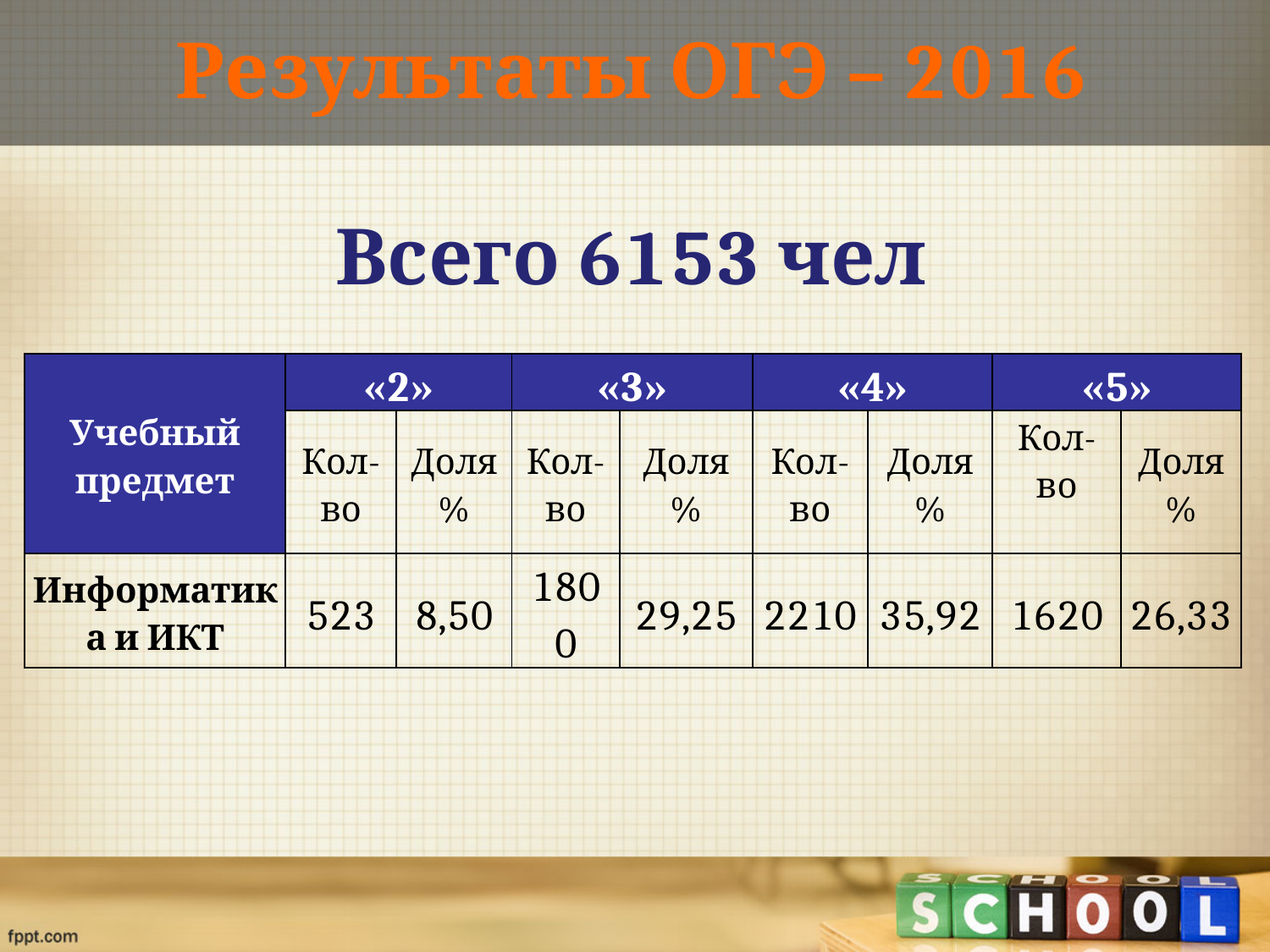

# Результаты ОГЭ – 2016 Всего 6153 чел
| Учебный предмет | «2» |  | «3» |  | «4» |  | «5» |  |
| --- | --- | --- | --- | --- | --- | --- | --- | --- |
|  | Кол-во | Доля % | Кол-во | Доля % | Кол-во | Доля % | Кол-во | Доля % |
| Информатика и ИКТ | 523 | 8,50 | 1800 | 29,25 | 2210 | 35,92 | 1620 | 26,33 |